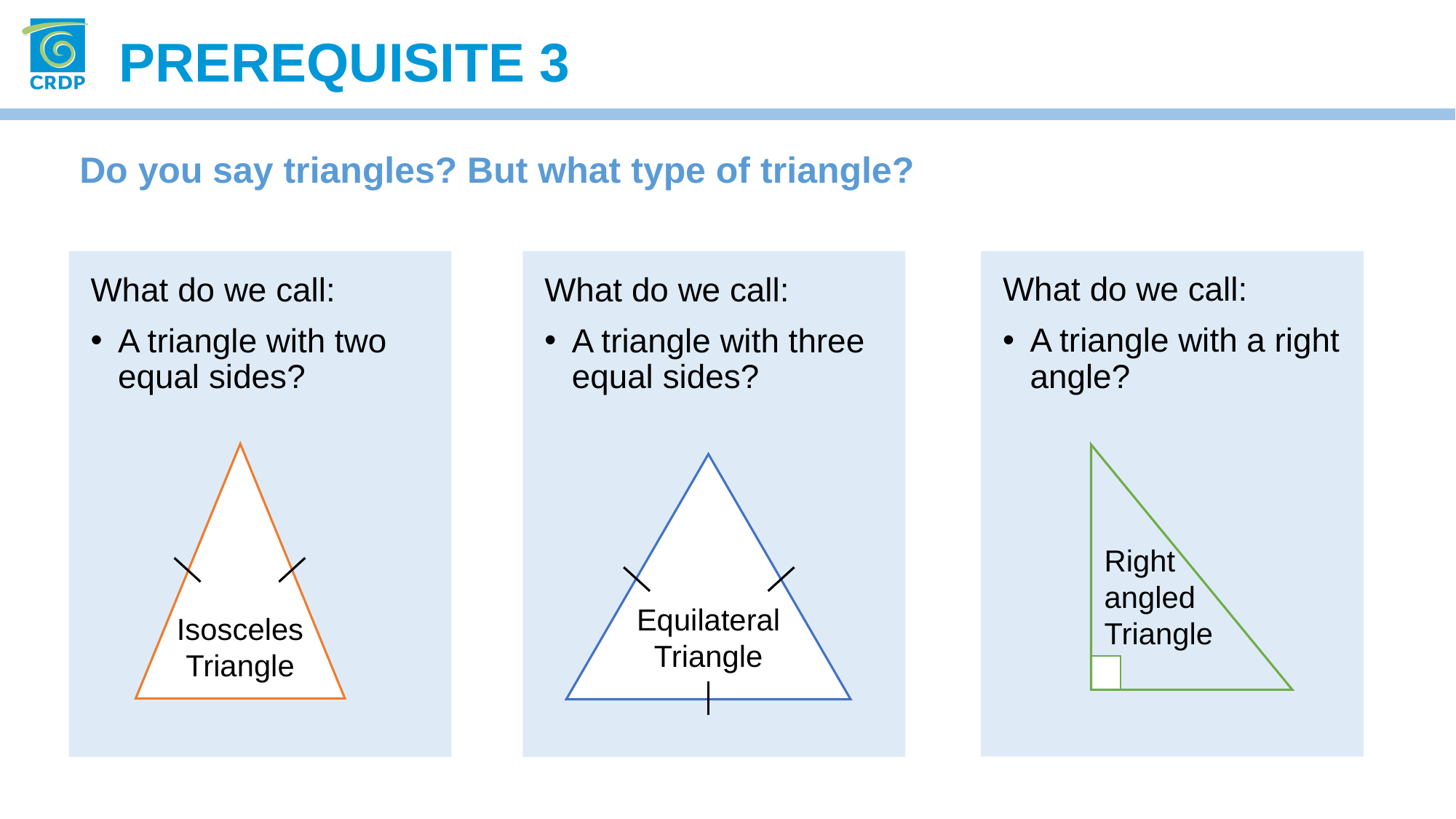

Prerequisite 3
Do you say triangles? But what type of triangle?

What do we call:
A triangle with a right angle?
What do we call:
A triangle with two equal sides?
What do we call:
A triangle with three equal sides?

Right angled Triangle
Equilateral Triangle
Isosceles Triangle